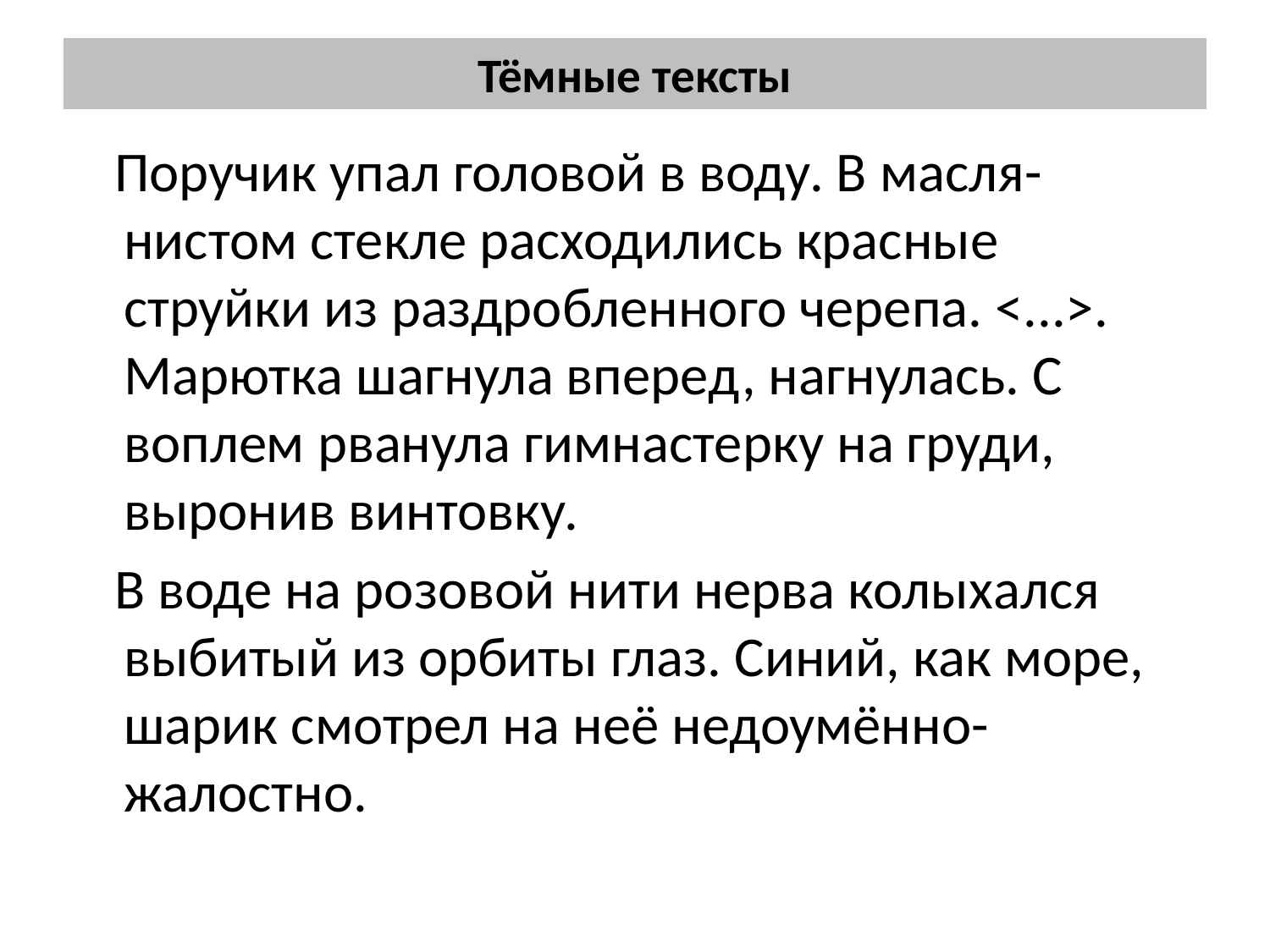

# Тёмные тексты
   Поручик упал головой в воду. В масля-нистом стекле расходились красные струйки из раздробленного черепа. <...>. Марютка шагнула вперед, нагнулась. С воплем рванула гимнастерку на груди, выронив винтовку.
   В воде на розовой нити нерва колыхался выбитый из орбиты глаз. Синий, как море, шарик смотрел на неё недоумённо-жалостно.